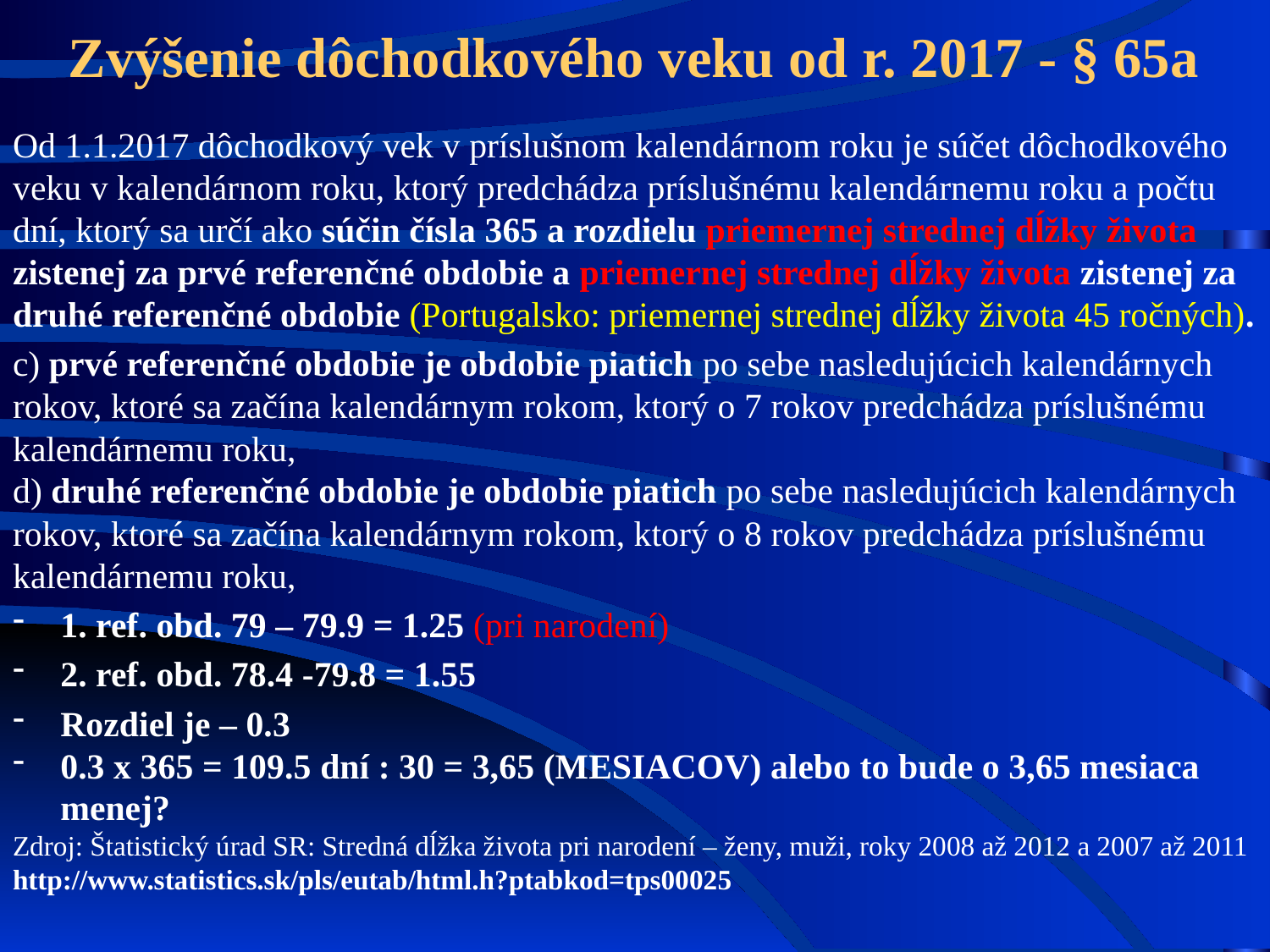

Zvýšenie dôchodkového veku od r. 2017 - § 65a
Od 1.1.2017 dôchodkový vek v príslušnom kalendárnom roku je súčet dôchodkového veku v kalendárnom roku, ktorý predchádza príslušnému kalendárnemu roku a počtu dní, ktorý sa určí ako súčin čísla 365 a rozdielu priemernej strednej dĺžky života zistenej za prvé referenčné obdobie a priemernej strednej dĺžky života zistenej za druhé referenčné obdobie (Portugalsko: priemernej strednej dĺžky života 45 ročných).
c) prvé referenčné obdobie je obdobie piatich po sebe nasledujúcich kalendárnych rokov, ktoré sa začína kalendárnym rokom, ktorý o 7 rokov predchádza príslušnému kalendárnemu roku,
d) druhé referenčné obdobie je obdobie piatich po sebe nasledujúcich kalendárnych rokov, ktoré sa začína kalendárnym rokom, ktorý o 8 rokov predchádza príslušnému kalendárnemu roku,
1. ref. obd. 79 – 79.9 = 1.25 (pri narodení)
2. ref. obd. 78.4 -79.8 = 1.55
Rozdiel je – 0.3
0.3 x 365 = 109.5 dní : 30 = 3,65 (MESIACOV) alebo to bude o 3,65 mesiaca menej?
Zdroj: Štatistický úrad SR: Stredná dĺžka života pri narodení – ženy, muži, roky 2008 až 2012 a 2007 až 2011
http://www.statistics.sk/pls/eutab/html.h?ptabkod=tps00025